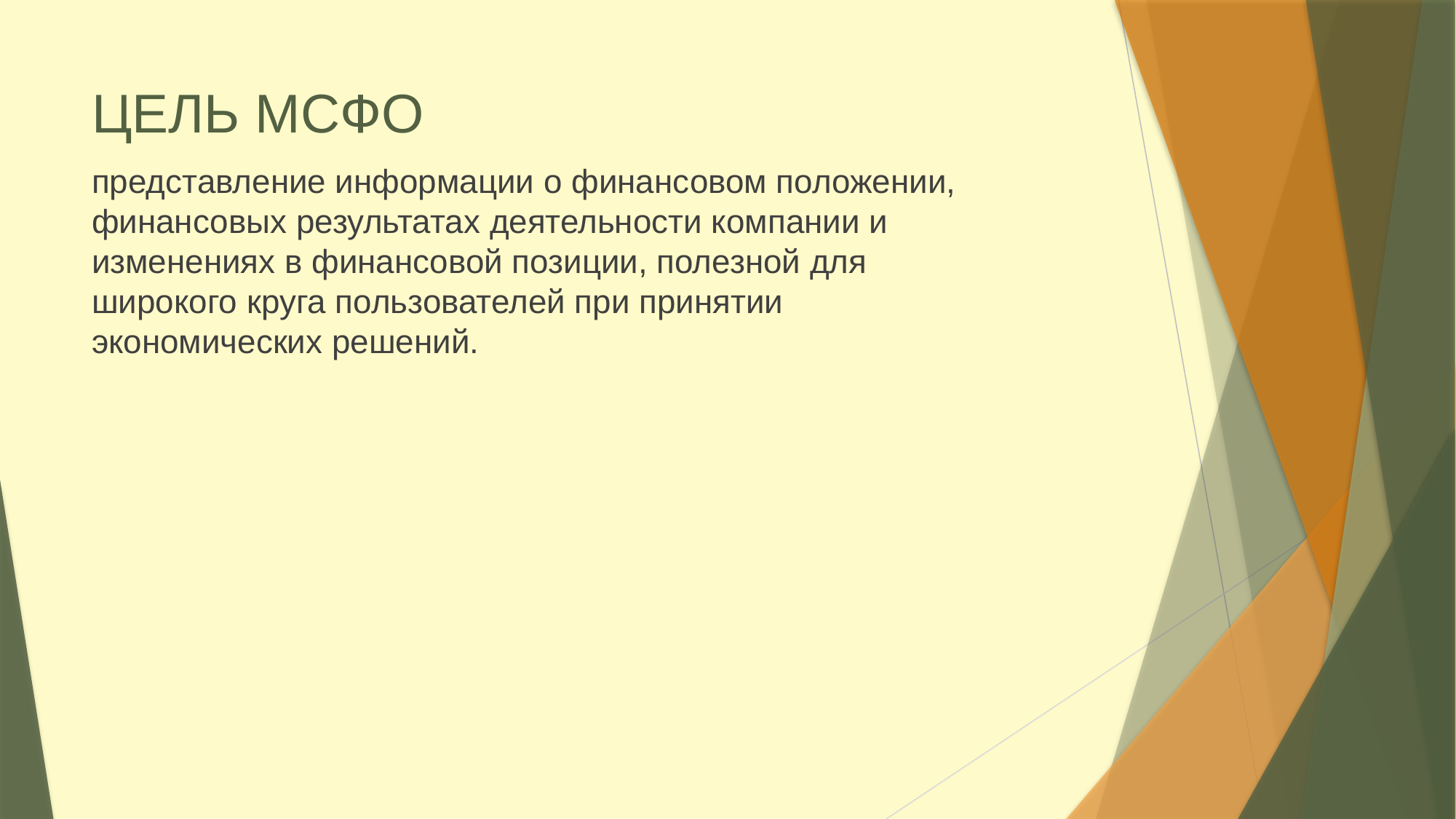

# ЦЕЛЬ МСФО
представление информации о финансовом положении, финансовых результатах деятельности компании и изменениях в финансовой позиции, полезной для широкого круга пользователей при принятии экономических решений.